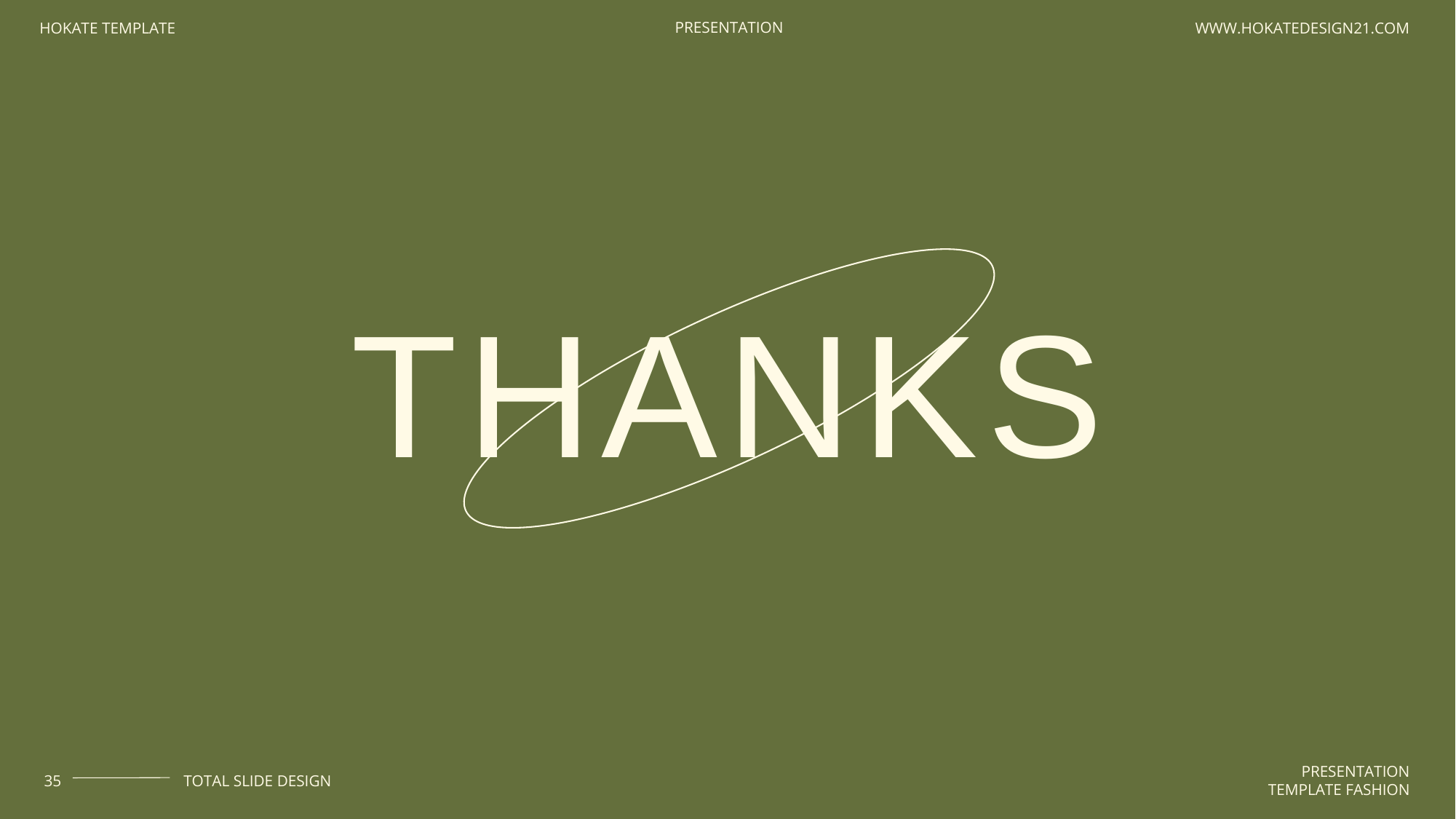

PRESENTATION
HOKATE TEMPLATE
WWW.HOKATEDESIGN21.COM

THANKS

PRESENTATION TEMPLATE FASHION
35
TOTAL SLIDE DESIGN